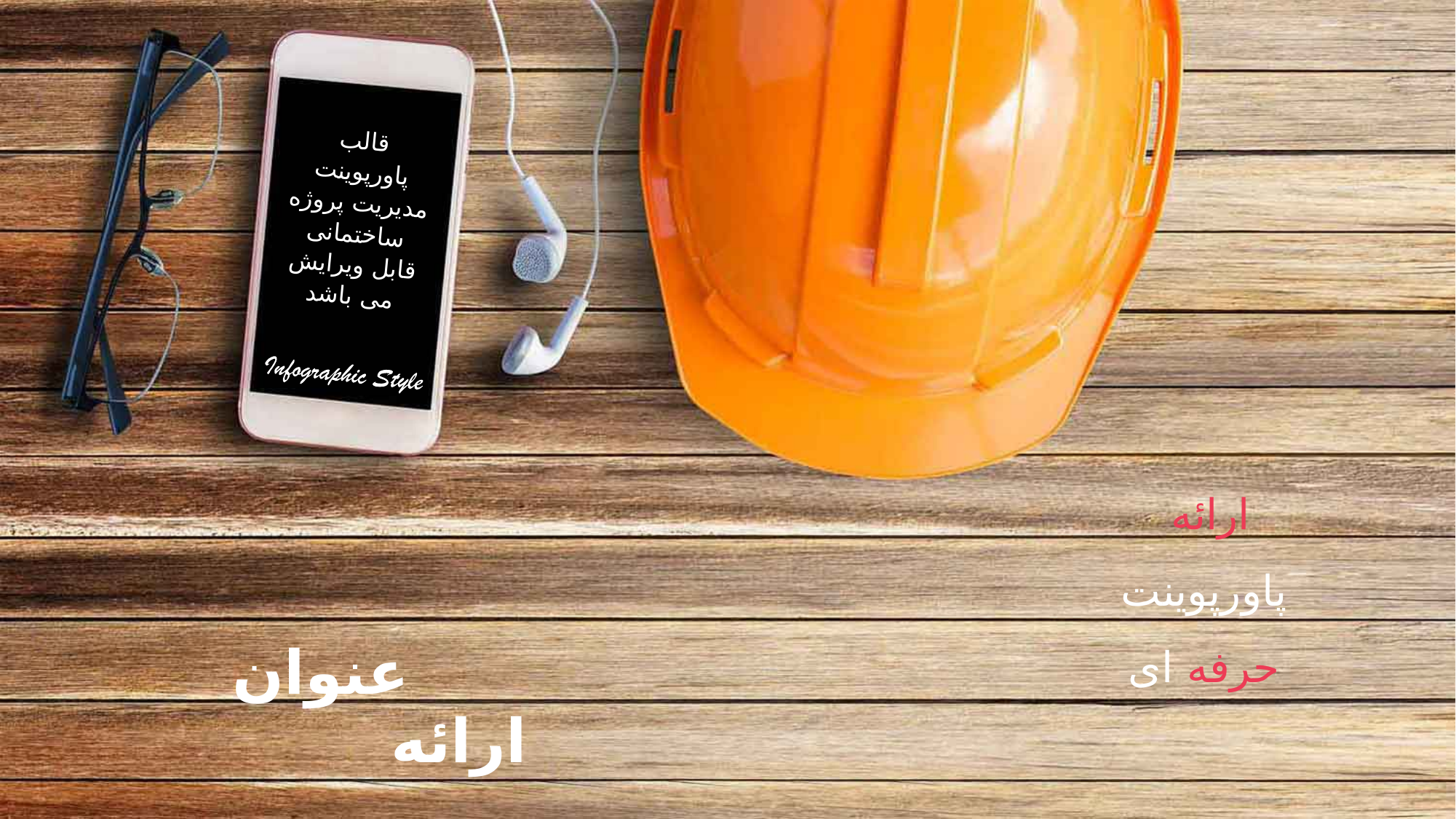

قالب پاورپوینت مدیریت پروژه ساختمانی قابل ویرایش می باشد

ارائه
پاورپوینت
حرفه ای
عنوان
ارائه